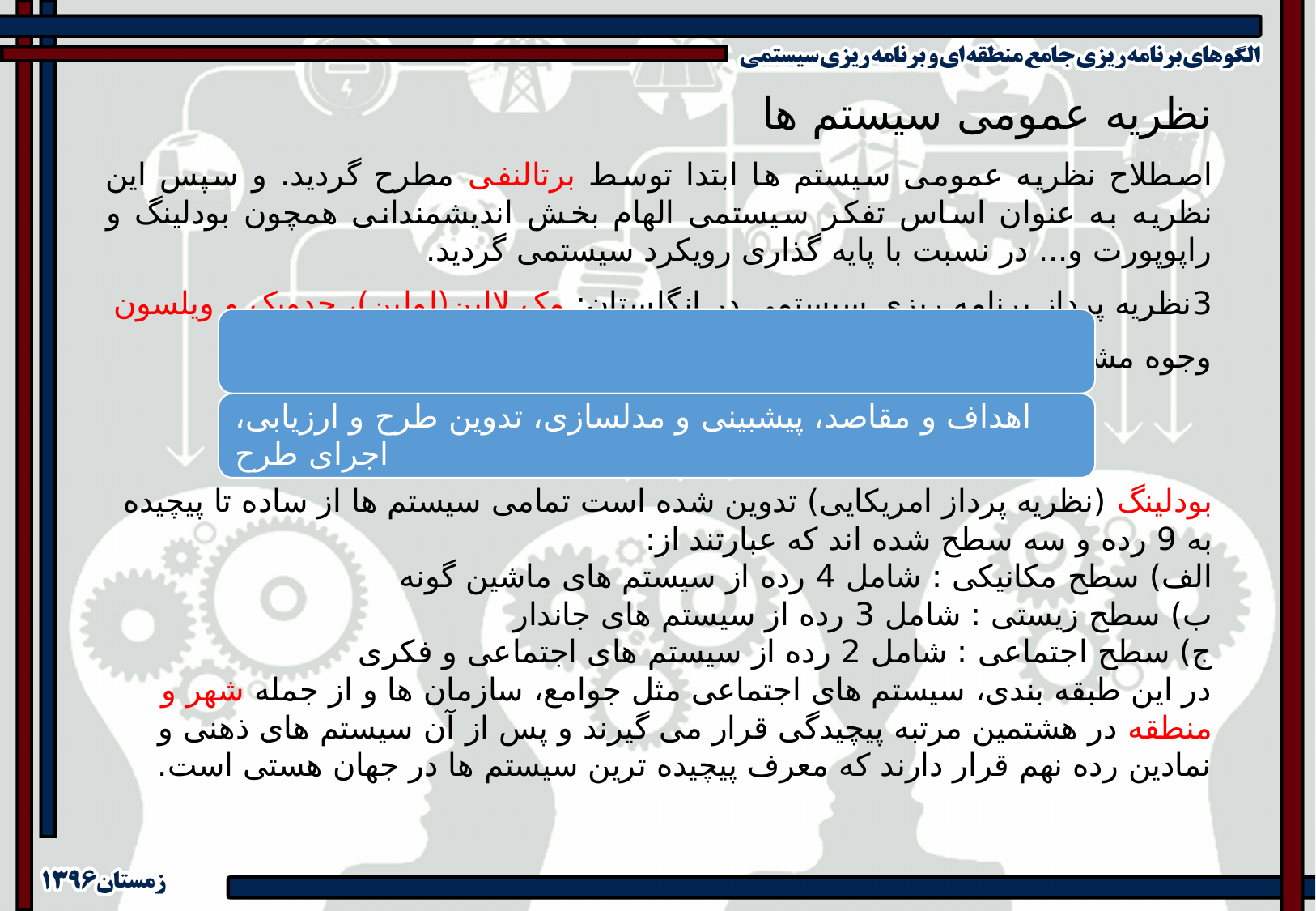

نظریه عمومی سیستم ها
اصطلاح نظریه عمومی سیستم ها ابتدا توسط برتالنفی مطرح گردید. و سپس این نظریه به عنوان اساس تفکر سیستمی الهام بخش اندیشمندانی همچون بودلینگ و راپوپورت و... در نسبت با پایه گذاری رویکرد سیستمی گردید.
3نظریه پرداز برنامه ریزی سیستمی در انگلستان: مک لالین(لولین)، چدویک و ویلسون
وجوه مشترک فرآیند برنامه ریزی سیستمی:

بودلینگ (نظریه پرداز امریکایی) تدوین شده است تمامی سیستم ها از ساده تا پیچیده به 9 رده و سه سطح شده اند که عبارتند از:
الف) سطح مکانیکی : شامل 4 رده از سیستم های ماشین گونه
ب) سطح زیستی : شامل 3 رده از سیستم های جاندار
ج) سطح اجتماعی : شامل 2 رده از سیستم های اجتماعی و فکری
در این طبقه بندی، سیستم های اجتماعی مثل جوامع، سازمان ها و از جمله شهر و منطقه در هشتمین مرتبه پیچیدگی قرار می گیرند و پس از آن سیستم های ذهنی و نمادین رده نهم قرار دارند که معرف پیچیده ترین سیستم ها در جهان هستی است.
اهداف و مقاصد، پیشبینی و مدلسازی، تدوین طرح و ارزیابی، اجرای طرح